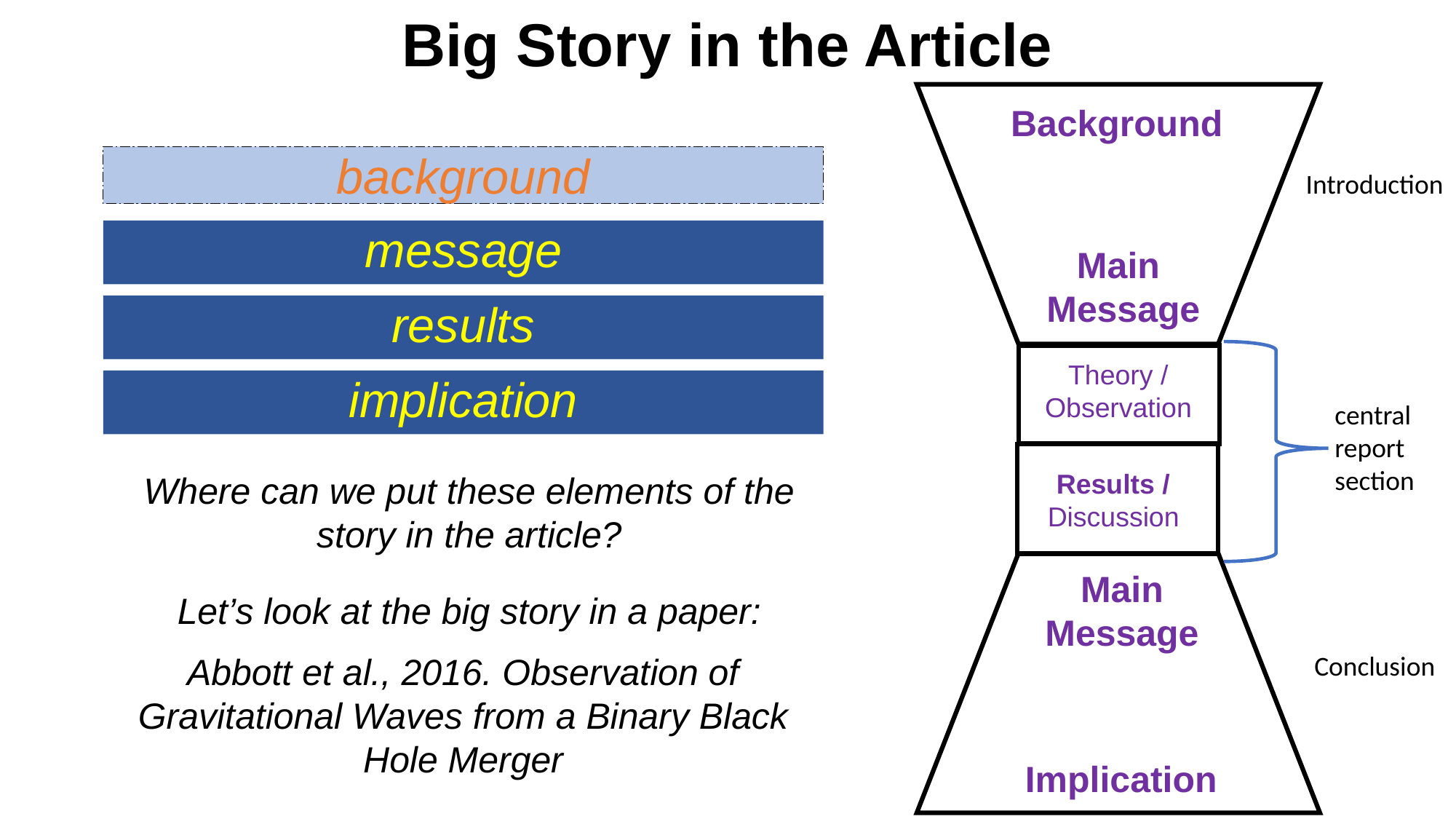

Big Story in the Article

Background
background
Introduction
message
Main
Message
results

Theory / Observation
implication
central
report
section
Results / Discussion
Where can we put these elements of the story in the article?
Main
Message
Let’s look at the big story in a paper:
Conclusion
Abbott et al., 2016. Observation of Gravitational Waves from a Binary Black Hole Merger
Implication